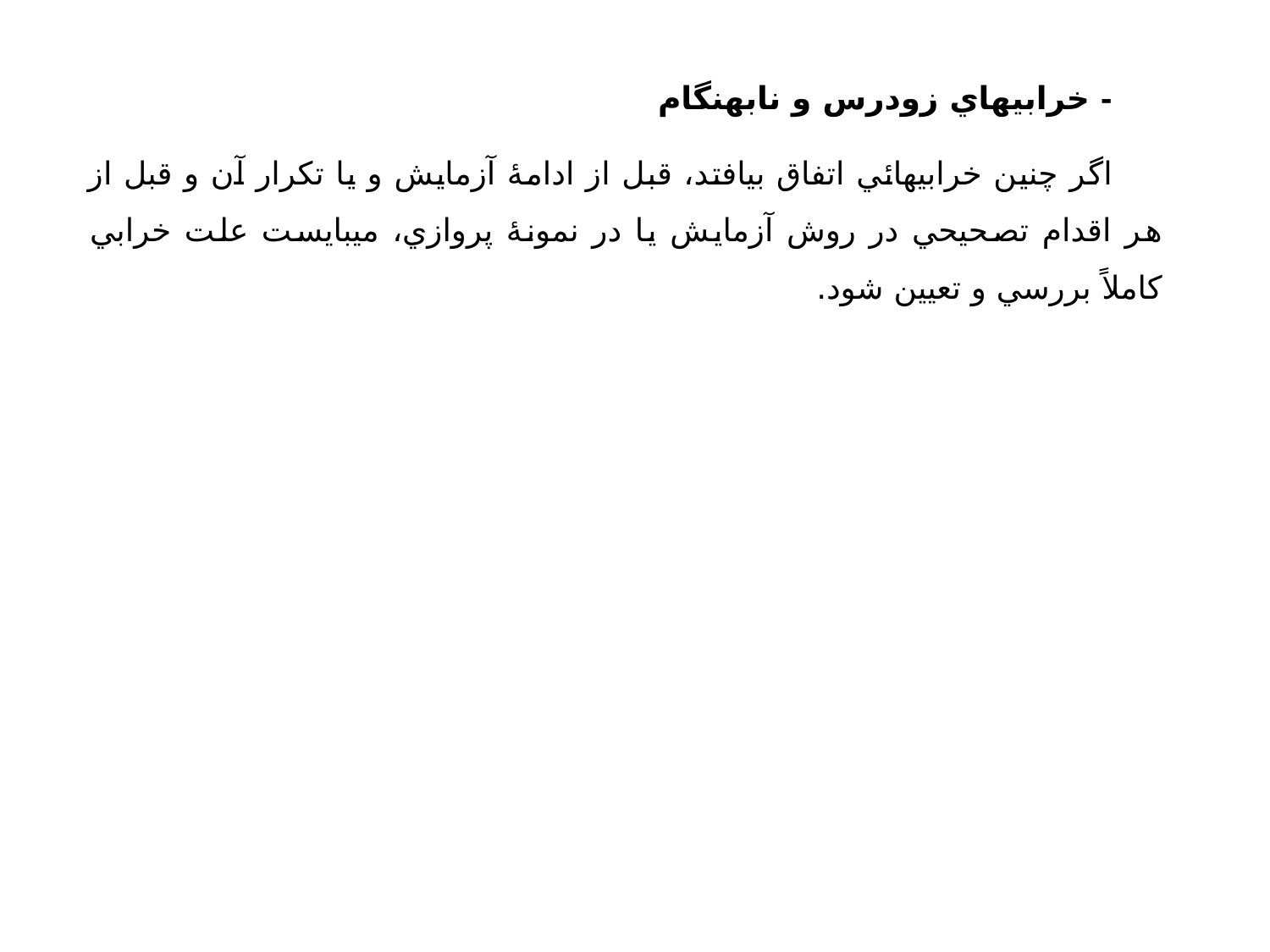

- خرابي­هاي زودرس و نابهنگام
اگر چنين خرابي­هائي اتفاق بيافتد، قبل از ادامۀ آزمايش و يا تکرار آن و قبل از هر اقدام تصحيحي در روش آزمايش يا در نمونۀ پروازي، مي­بايست علت خرابي کاملاً بررسي و تعيين شود.